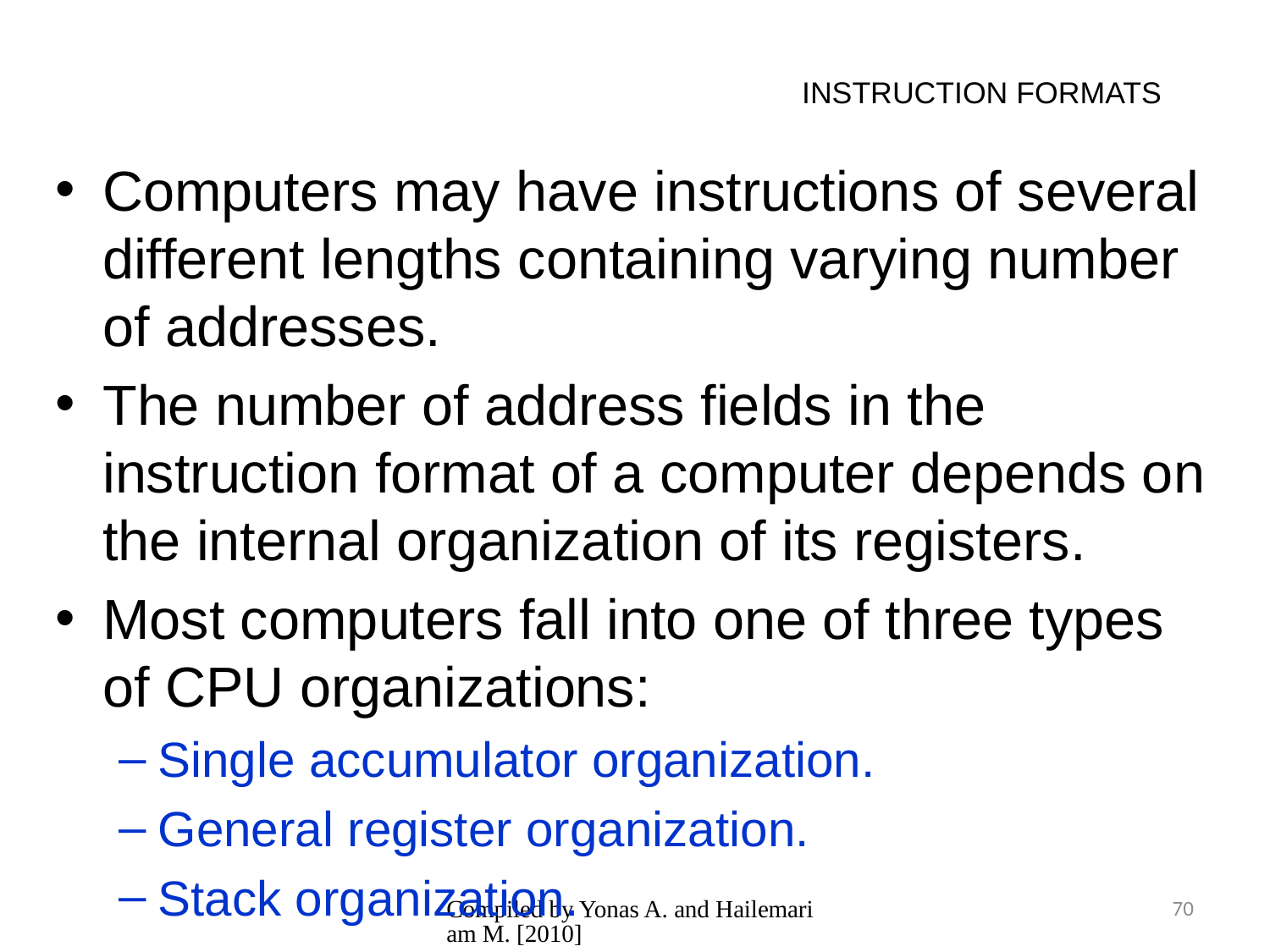

# INSTRUCTION FORMATS
Computers may have instructions of several different lengths containing varying number of addresses.
The number of address fields in the instruction format of a computer depends on the internal organization of its registers.
Most computers fall into one of three types of CPU organizations:
Single accumulator organization.
General register organization.
Stack organization.
Compiled by Yonas A. and Hailemariam M. [2010]
70